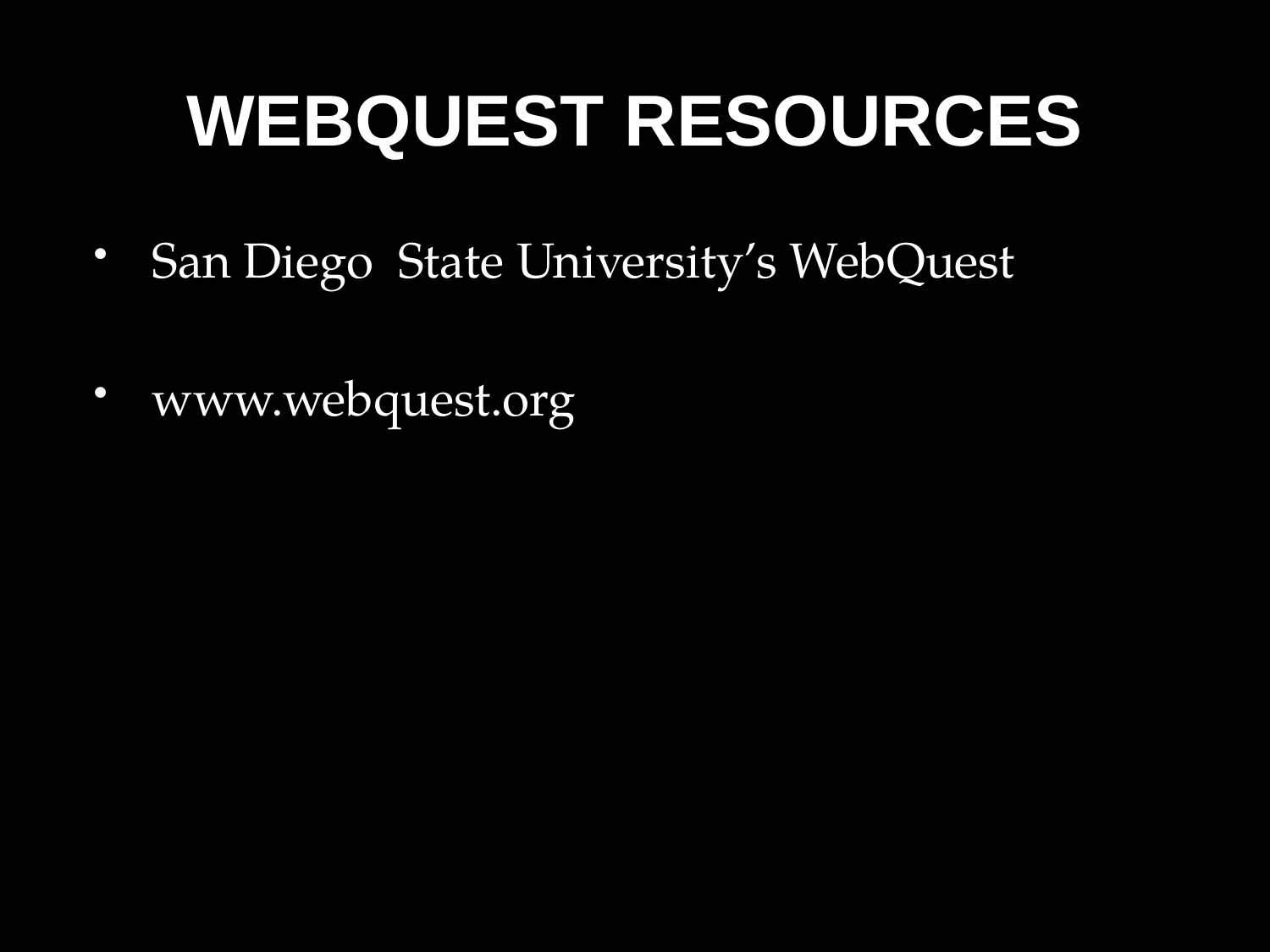

# WEBQUEST RESOURCES
San Diego  State University’s WebQuest

www.webquest.org